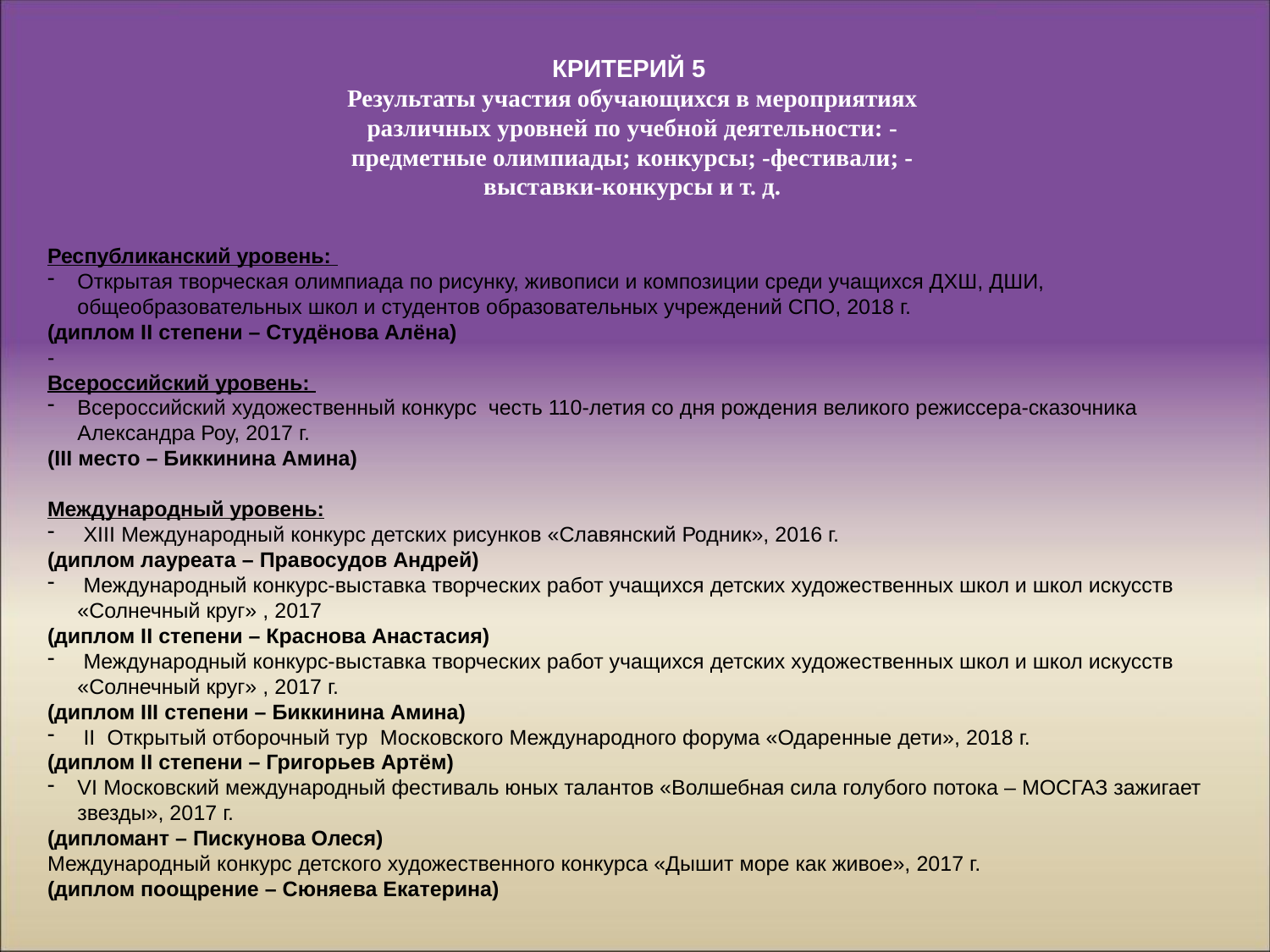

КРИТЕРИЙ 5
Результаты участия обучающихся в мероприятиях различных уровней по учебной деятельности: -предметные олимпиады; конкурсы; -фестивали; -выставки-конкурсы и т. д.
Республиканский уровень:
Открытая творческая олимпиада по рисунку, живописи и композиции среди учащихся ДХШ, ДШИ, общеобразовательных школ и студентов образовательных учреждений СПО, 2018 г.
(диплом II степени – Студёнова Алёна)
-
Всероссийский уровень:
Всероссийский художественный конкурс  честь 110-летия со дня рождения великого режиссера-сказочника Александра Роу, 2017 г.
(III место – Биккинина Амина)

Международный уровень:
 XIII Международный конкурс детских рисунков «Славянский Родник», 2016 г.
(диплом лауреата – Правосудов Андрей)
 Международный конкурс-выставка творческих работ учащихся детских художественных школ и школ искусств «Солнечный круг» , 2017
(диплом II степени – Краснова Анастасия)
 Международный конкурс-выставка творческих работ учащихся детских художественных школ и школ искусств «Солнечный круг» , 2017 г.
(диплом III степени – Биккинина Амина)
 II  Открытый отборочный тур  Московского Международного форума «Одаренные дети», 2018 г.
(диплом II степени – Григорьев Артём)
VI Московский международный фестиваль юных талантов «Волшебная сила голубого потока – МОСГАЗ зажигает звезды», 2017 г.
(дипломант – Пискунова Олеся)
Международный конкурс детского художественного конкурса «Дышит море как живое», 2017 г.
(диплом поощрение – Сюняева Екатерина)